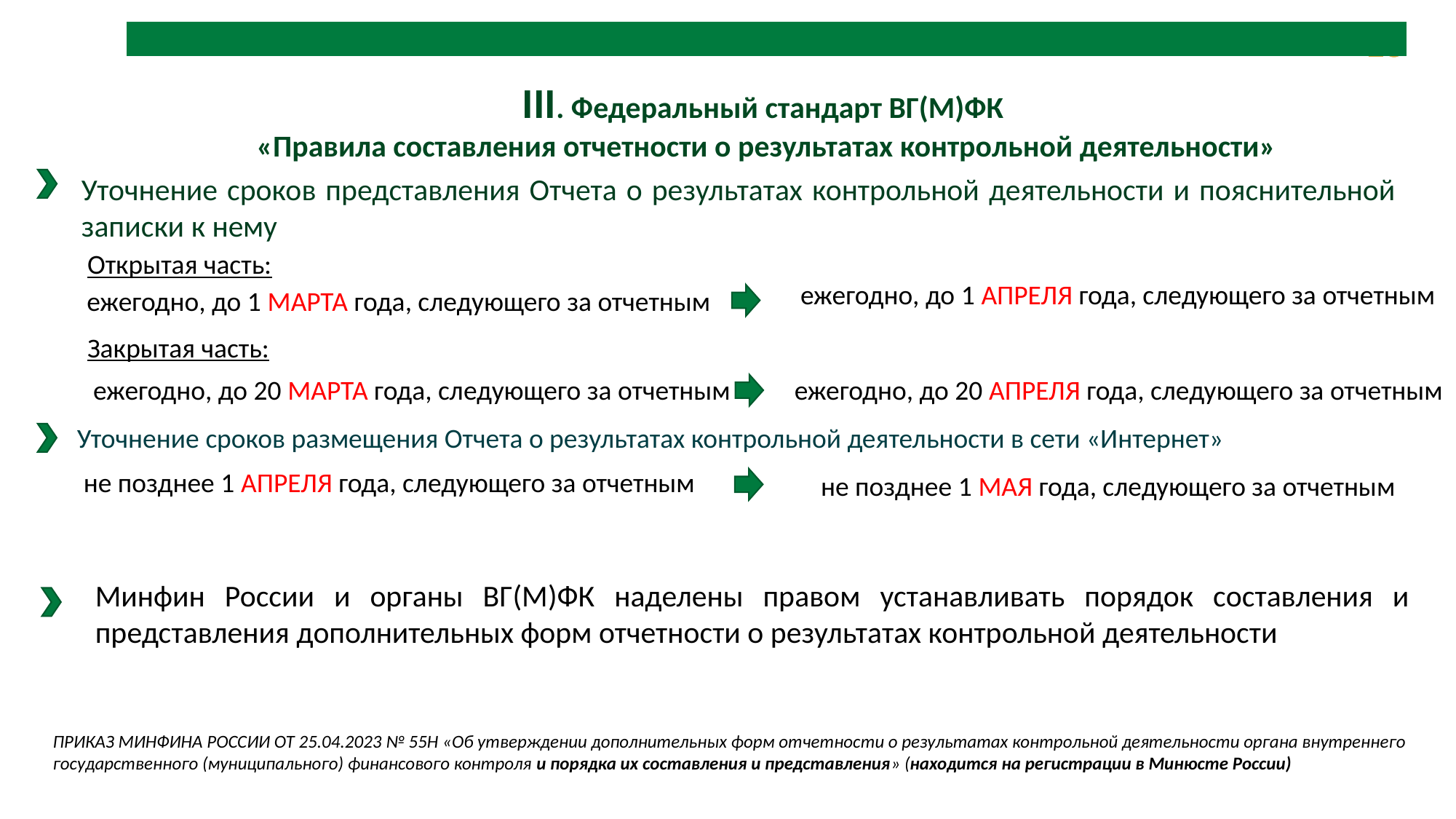

III. Федеральный стандарт ВГ(М)ФК
«Правила составления отчетности о результатах контрольной деятельности»
Уточнение сроков представления Отчета о результатах контрольной деятельности и пояснительной записки к нему

Открытая часть:
 ежегодно, до 1 АПРЕЛЯ года, следующего за отчетным
 ежегодно, до 1 МАРТА года, следующего за отчетным

Закрытая часть:
ежегодно, до 20 МАРТА года, следующего за отчетным
ежегодно, до 20 АПРЕЛЯ года, следующего за отчетным

Уточнение сроков размещения Отчета о результатах контрольной деятельности в сети «Интернет»

не позднее 1 АПРЕЛЯ года, следующего за отчетным
не позднее 1 МАЯ года, следующего за отчетным

Минфин России и органы ВГ(М)ФК наделены правом устанавливать порядок составления и представления дополнительных форм отчетности о результатах контрольной деятельности

ПРИКАЗ МИНФИНА РОССИИ ОТ 25.04.2023 № 55Н «Об утверждении дополнительных форм отчетности о результатах контрольной деятельности органа внутреннего государственного (муниципального) финансового контроля и порядка их составления и представления» (находится на регистрации в Минюсте России)